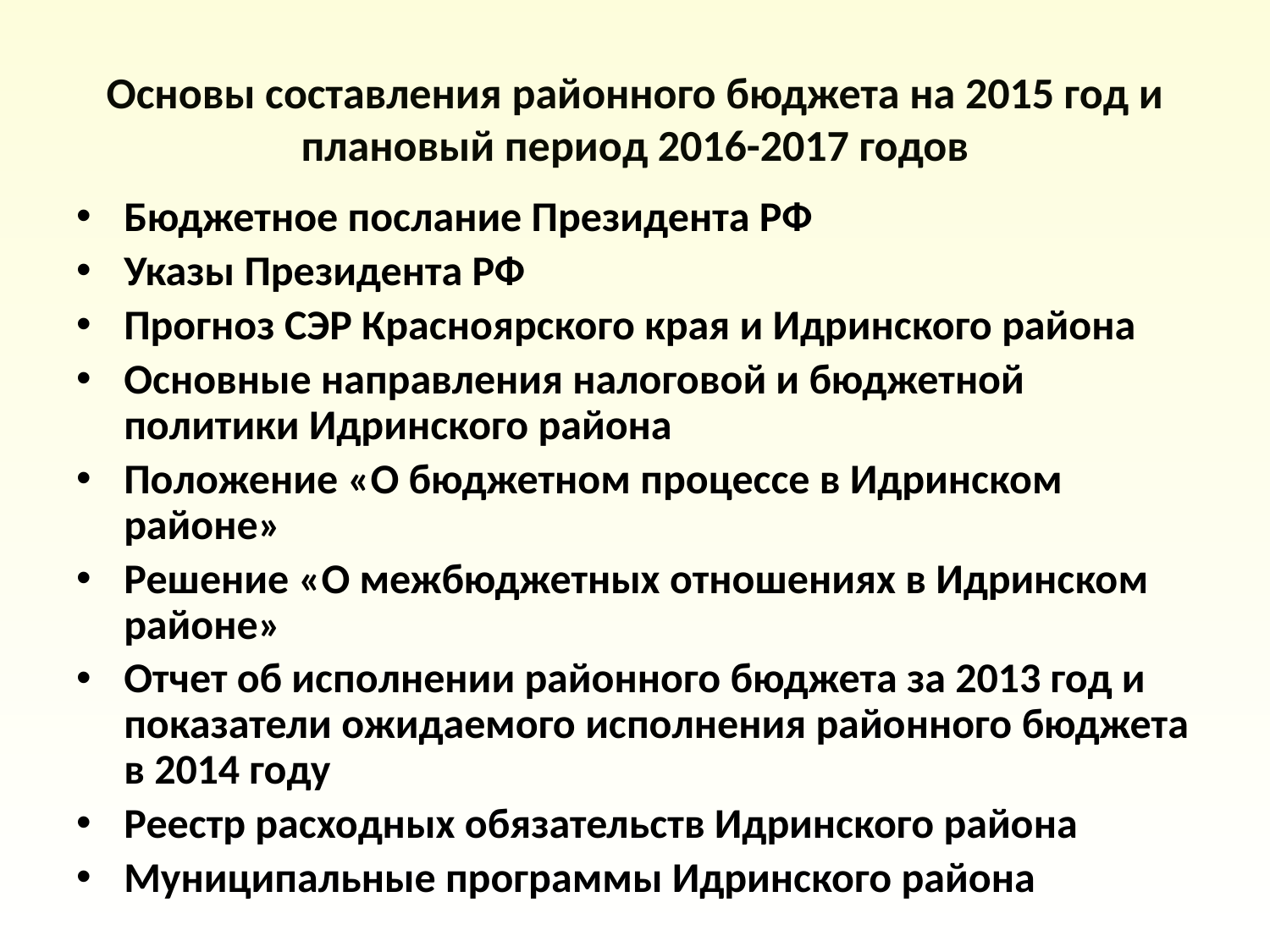

Основы составления районного бюджета на 2015 год и плановый период 2016-2017 годов
Бюджетное послание Президента РФ
Указы Президента РФ
Прогноз СЭР Красноярского края и Идринского района
Основные направления налоговой и бюджетной политики Идринского района
Положение «О бюджетном процессе в Идринском районе»
Решение «О межбюджетных отношениях в Идринском районе»
Отчет об исполнении районного бюджета за 2013 год и показатели ожидаемого исполнения районного бюджета в 2014 году
Реестр расходных обязательств Идринского района
Муниципальные программы Идринского района